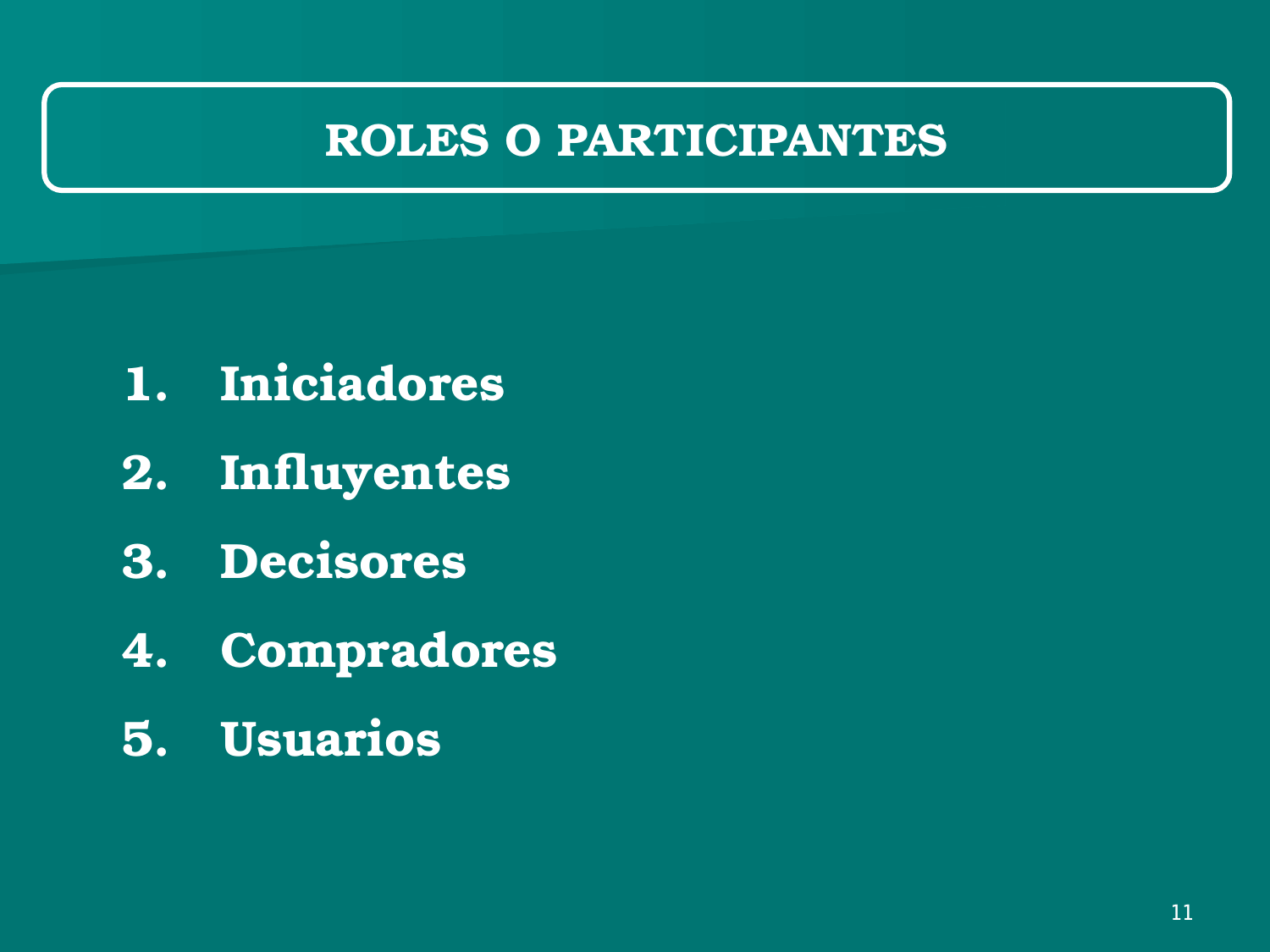

ROLES O PARTICIPANTES
1.   Iniciadores
2.   Influyentes
3.   Decisores
4.   Compradores
5.   Usuarios
11